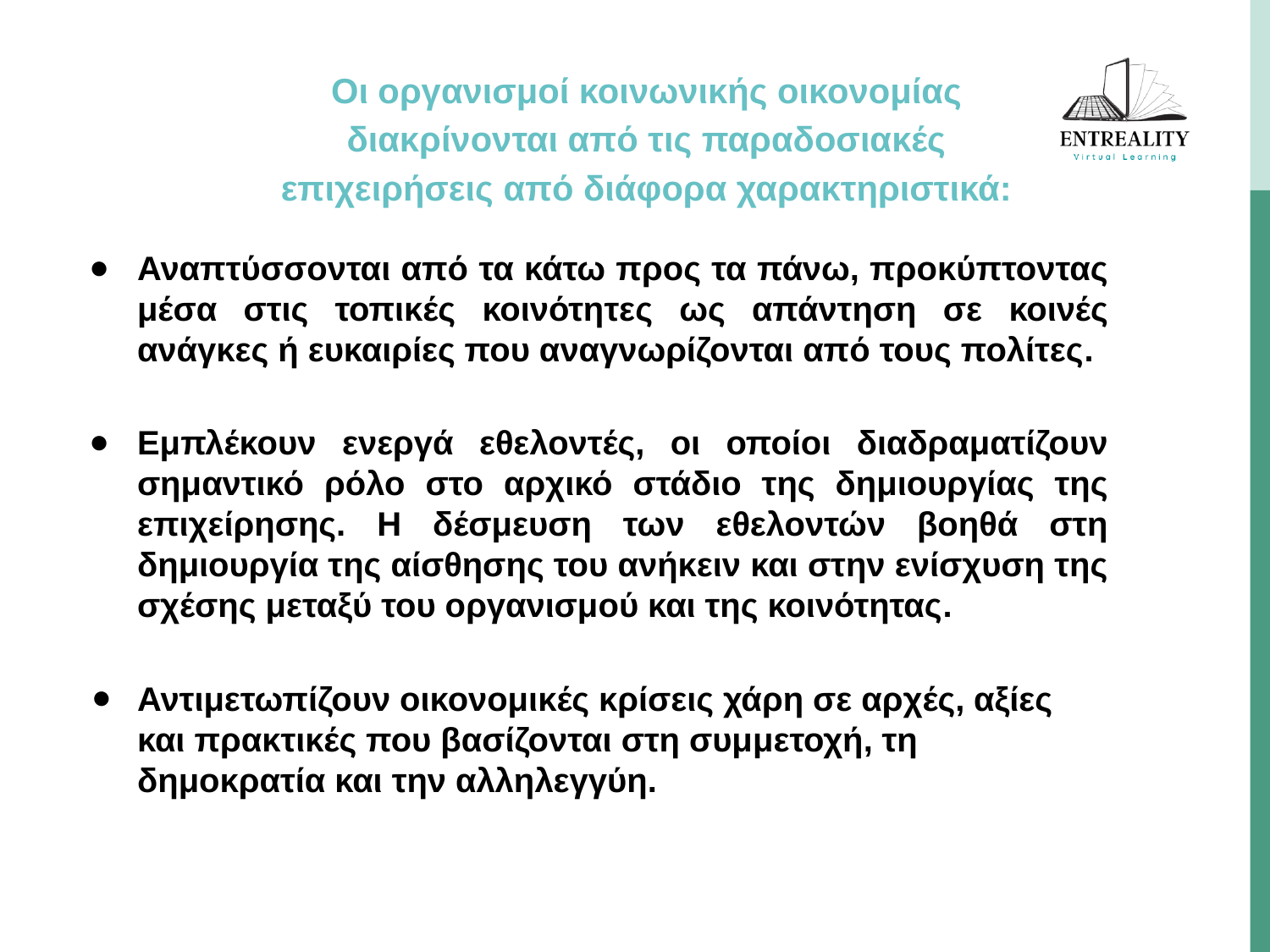

# Οι οργανισμοί κοινωνικής οικονομίας διακρίνονται από τις παραδοσιακές επιχειρήσεις από διάφορα χαρακτηριστικά:
Αναπτύσσονται από τα κάτω προς τα πάνω, προκύπτοντας μέσα στις τοπικές κοινότητες ως απάντηση σε κοινές ανάγκες ή ευκαιρίες που αναγνωρίζονται από τους πολίτες.

Εμπλέκουν ενεργά εθελοντές, οι οποίοι διαδραματίζουν σημαντικό ρόλο στο αρχικό στάδιο της δημιουργίας της επιχείρησης. Η δέσμευση των εθελοντών βοηθά στη δημιουργία της αίσθησης του ανήκειν και στην ενίσχυση της σχέσης μεταξύ του οργανισμού και της κοινότητας.

Αντιμετωπίζουν οικονομικές κρίσεις χάρη σε αρχές, αξίες και πρακτικές που βασίζονται στη συμμετοχή, τη δημοκρατία και την αλληλεγγύη.